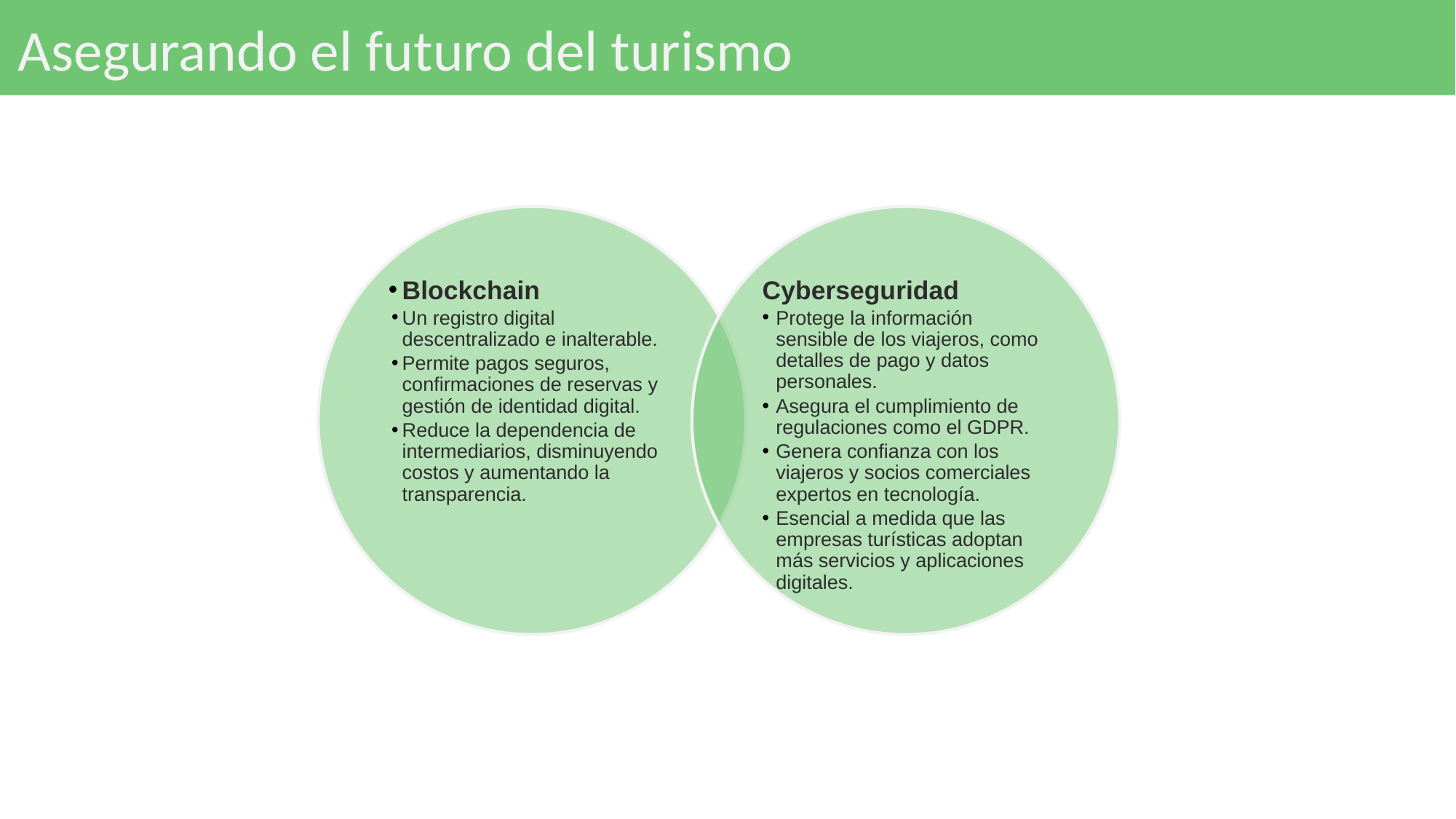

# Asegurando el futuro del turismo

Blockchain
Un registro digital descentralizado e inalterable.
Permite pagos seguros, confirmaciones de reservas y gestión de identidad digital.
Reduce la dependencia de intermediarios, disminuyendo costos y aumentando la transparencia.
Cyberseguridad
Protege la información sensible de los viajeros, como detalles de pago y datos personales.
Asegura el cumplimiento de regulaciones como el GDPR.
Genera confianza con los viajeros y socios comerciales expertos en tecnología.
Esencial a medida que las empresas turísticas adoptan más servicios y aplicaciones digitales.